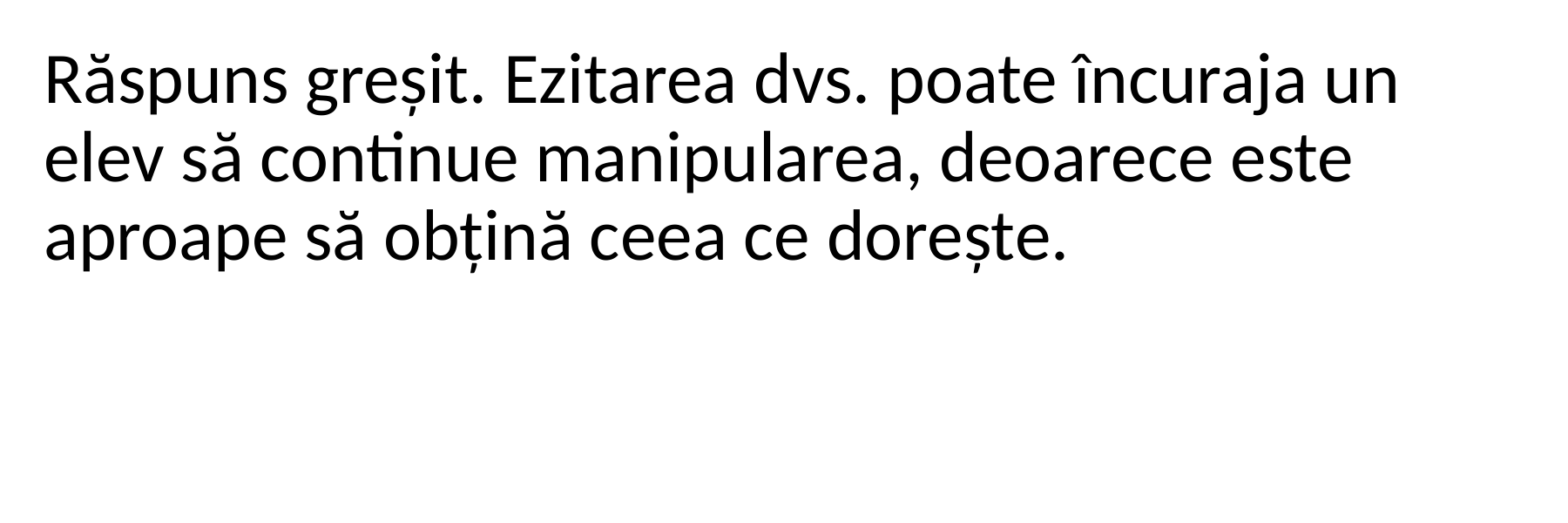

Răspuns greșit. Ezitarea dvs. poate încuraja un elev să continue manipularea, deoarece este aproape să obțină ceea ce dorește.